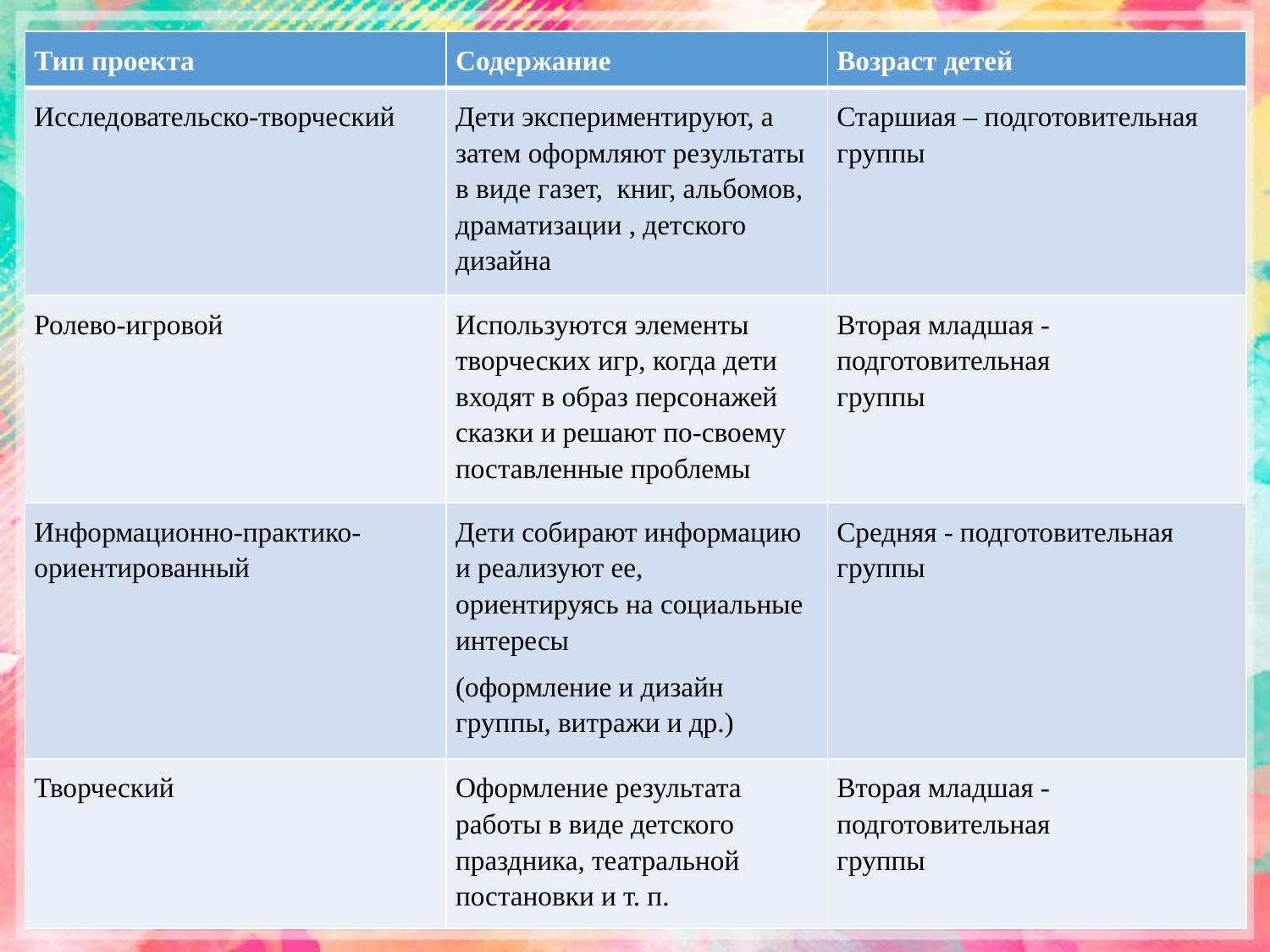

#
| Тип проекта | Содержание | Возраст детей |
| --- | --- | --- |
| Исследовательско-творческий | Дети экспериментируют, а затем оформляют результаты в виде газет, книг, альбомов, драматизации , детского дизайна | Старшиая – подготовительная группы |
| Ролево-игровой | Используются элементы творческих игр, когда дети входят в образ персонажей сказки и решают по-своему поставленные проблемы | Вторая младшая - подготовительная группы |
| Информационно-практико-ориентированный | Дети собирают информацию и реализуют ее, ориентируясь на социальные интересы (оформление и дизайн группы, витражи и др.) | Средняя - подготовительная группы |
| Творческий | Оформление результата работы в виде детского праздника, театральной постановки и т. п. | Вторая младшая - подготовительная группы |